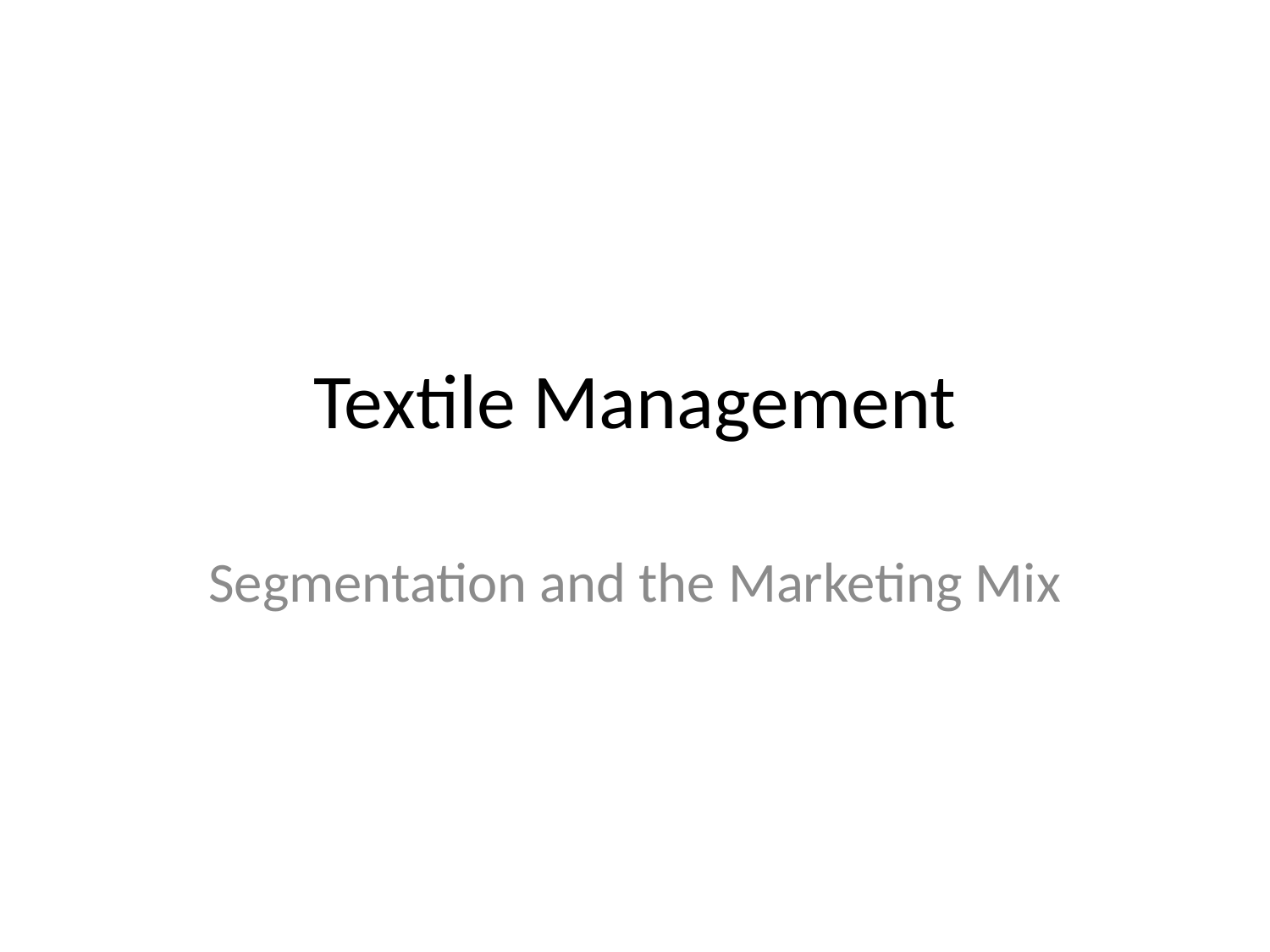

# Textile Management
Segmentation and the Marketing Mix